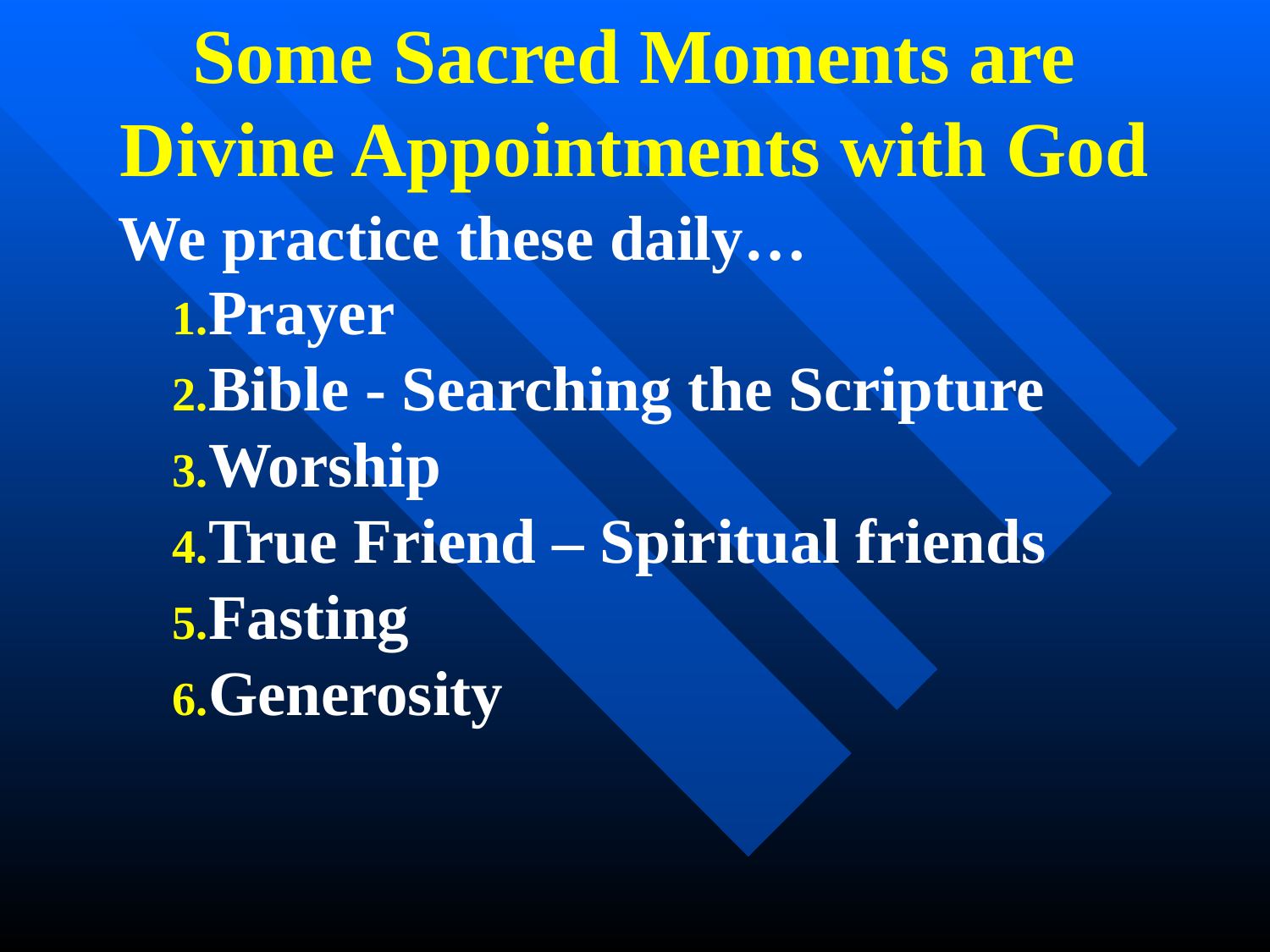

Some Sacred Moments are
Divine Appointments with God
We practice these daily…
Prayer
Bible - Searching the Scripture
Worship
True Friend – Spiritual friends
Fasting
Generosity